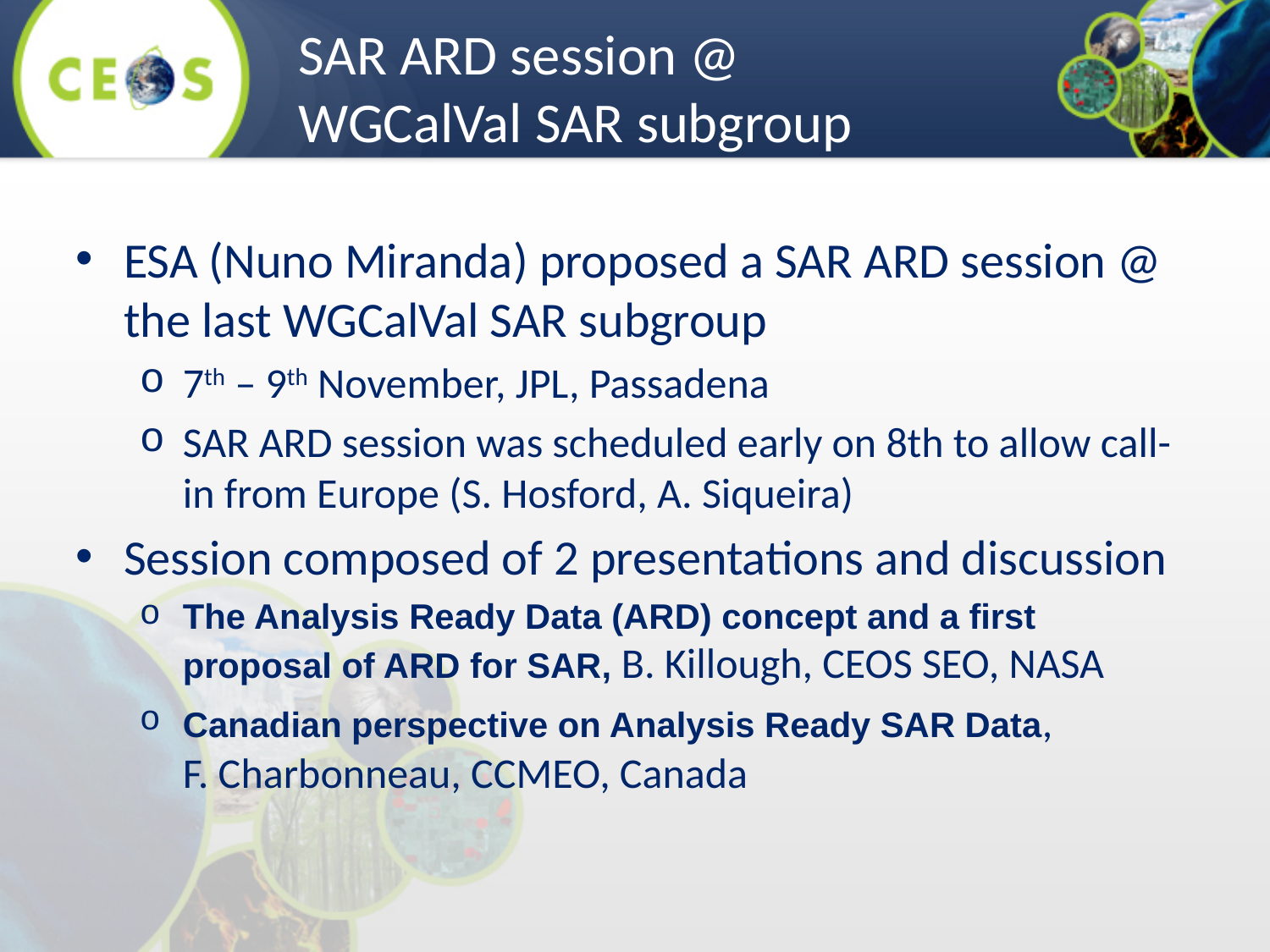

SAR ARD session @ WGCalVal SAR subgroup

ESA (Nuno Miranda) proposed a SAR ARD session @ the last WGCalVal SAR subgroup
7th – 9th November, JPL, Passadena
SAR ARD session was scheduled early on 8th to allow call-in from Europe (S. Hosford, A. Siqueira)
Session composed of 2 presentations and discussion
The Analysis Ready Data (ARD) concept and a first proposal of ARD for SAR, B. Killough, CEOS SEO, NASA
Canadian perspective on Analysis Ready SAR Data,           F. Charbonneau, CCMEO, Canada